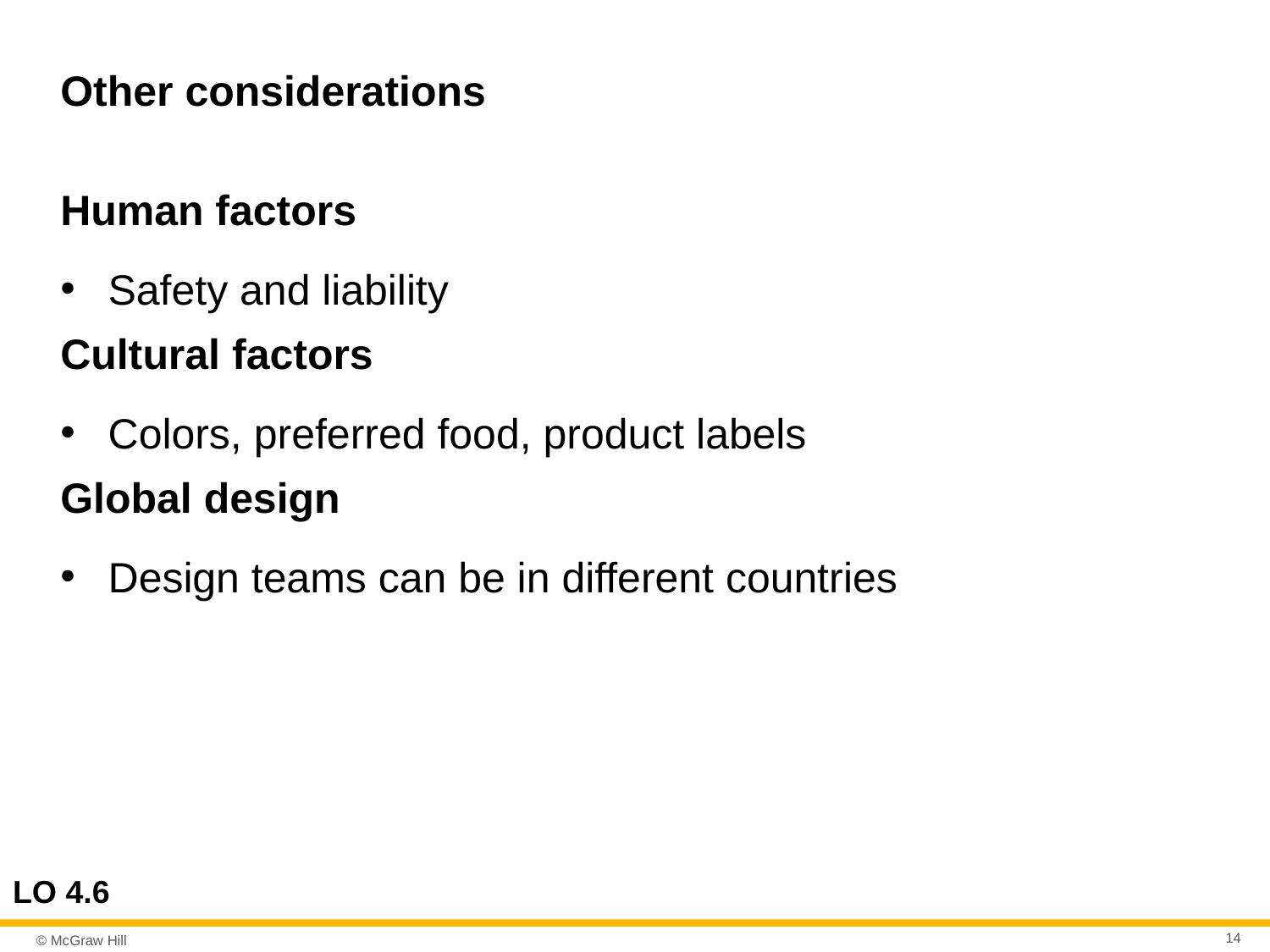

# Other considerations
Human factors
Safety and liability
Cultural factors
Colors, preferred food, product labels
Global design
Design teams can be in different countries
LO 4.6